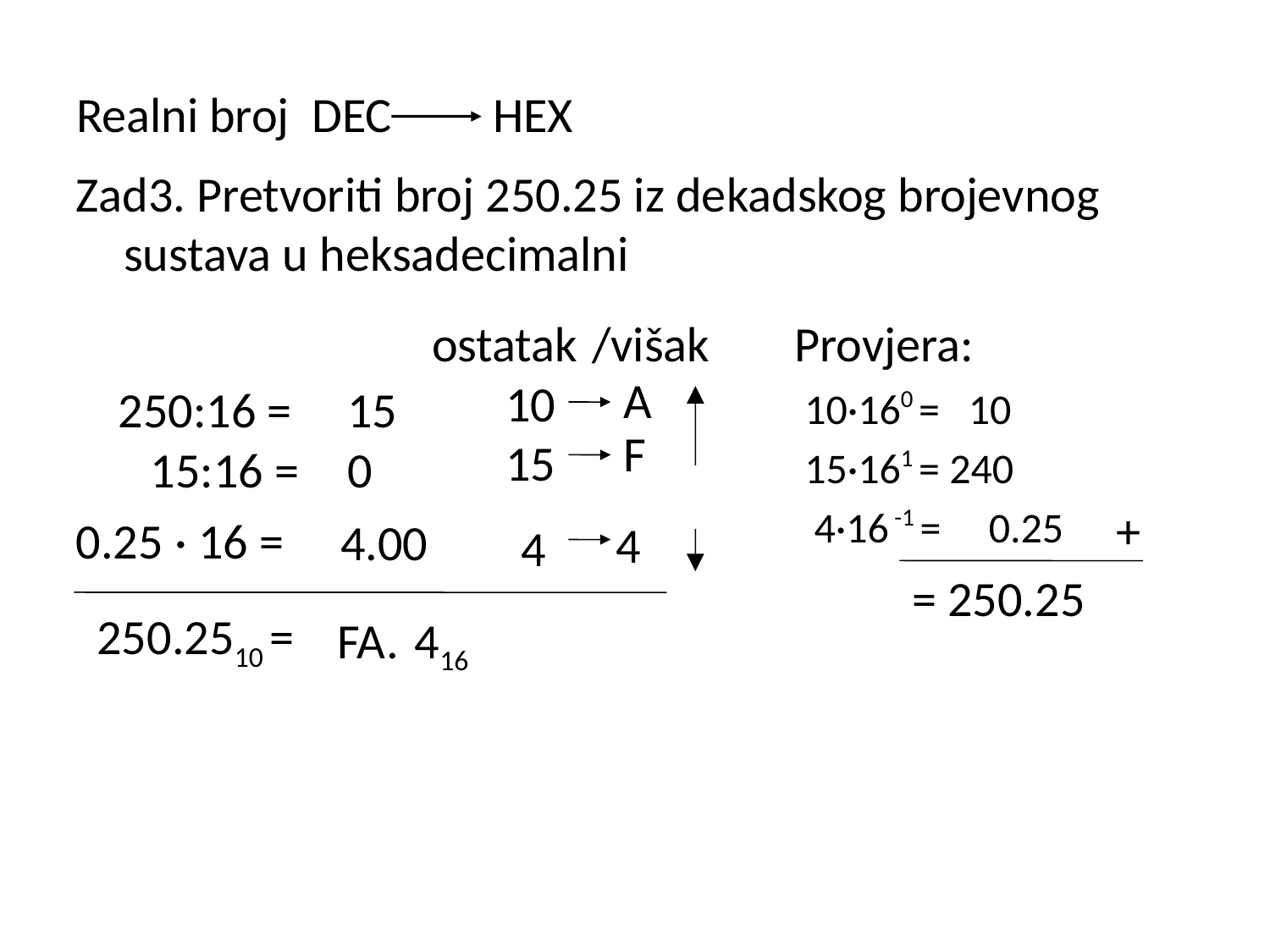

Realni broj  DEC         HEX

Zad3. Pretvoriti broj 250.25 iz dekadskog brojevnog sustava u heksadecimalni
ostatak
/višak
Provjera:
 A
10
250:16 =
15
10·160 =   10
15·161 = 240
 4·16 -1 =     0.25

 F
15
 15:16 =
0

+
0.25 · 16 =
4.00
4
4

= 250.25

250.2510 =
FA.
416